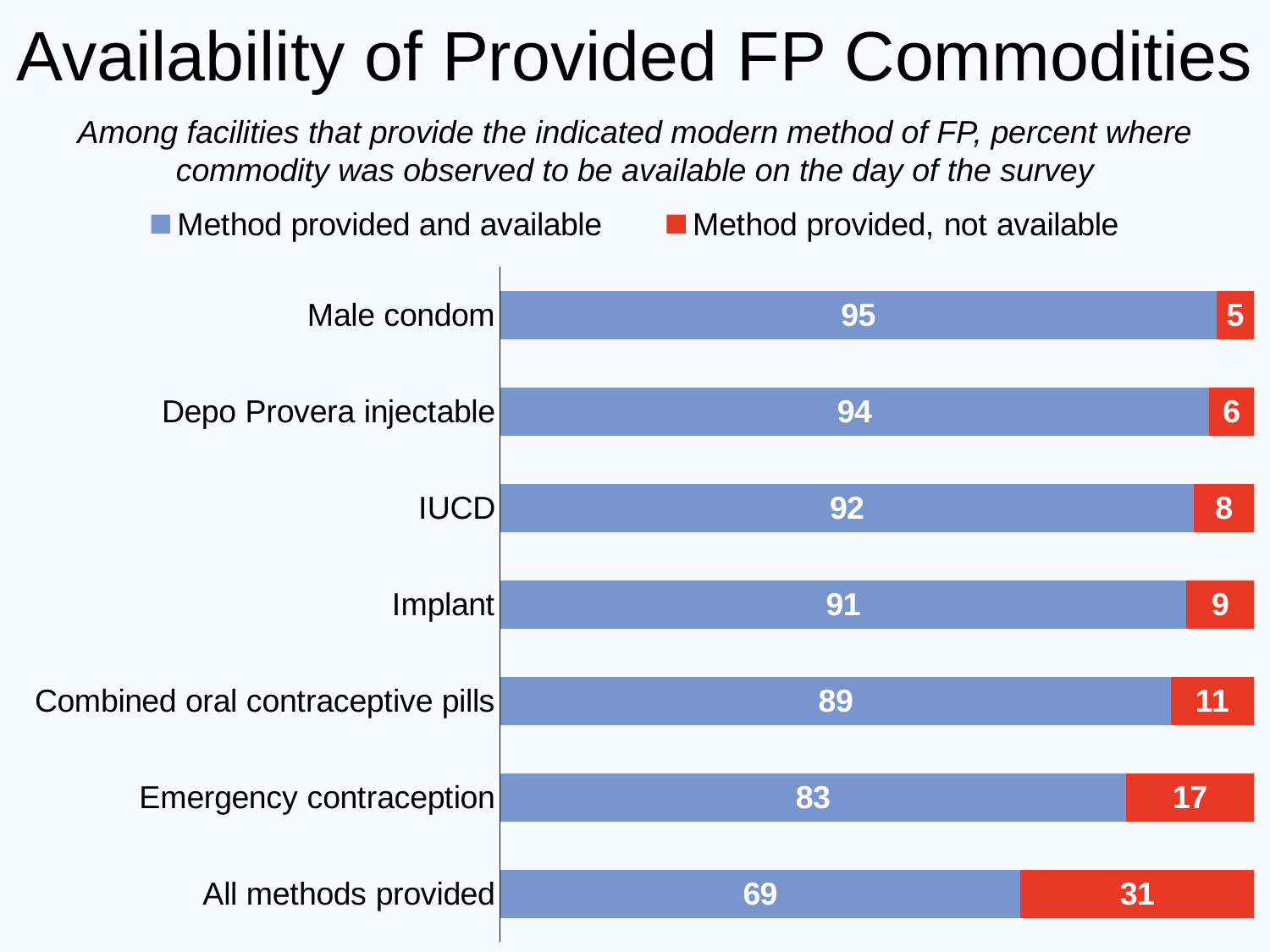

# Availability of Provided FP Commodities
Among facilities that provide the indicated modern method of FP, percent where commodity was observed to be available on the day of the survey

### Chart

| Category | Method provided and available | Method provided, not available |
|---|---|---|
| All methods provided | 69.0 | 31.0 |
| Emergency contraception | 83.0 | 17.0 |
| Combined oral contraceptive pills | 89.0 | 11.0 |
| Implant | 91.0 | 9.0 |
| IUCD | 92.0 | 8.0 |
| Depo Provera injectable | 94.0 | 6.0 |
| Male condom | 95.0 | 5.0 |